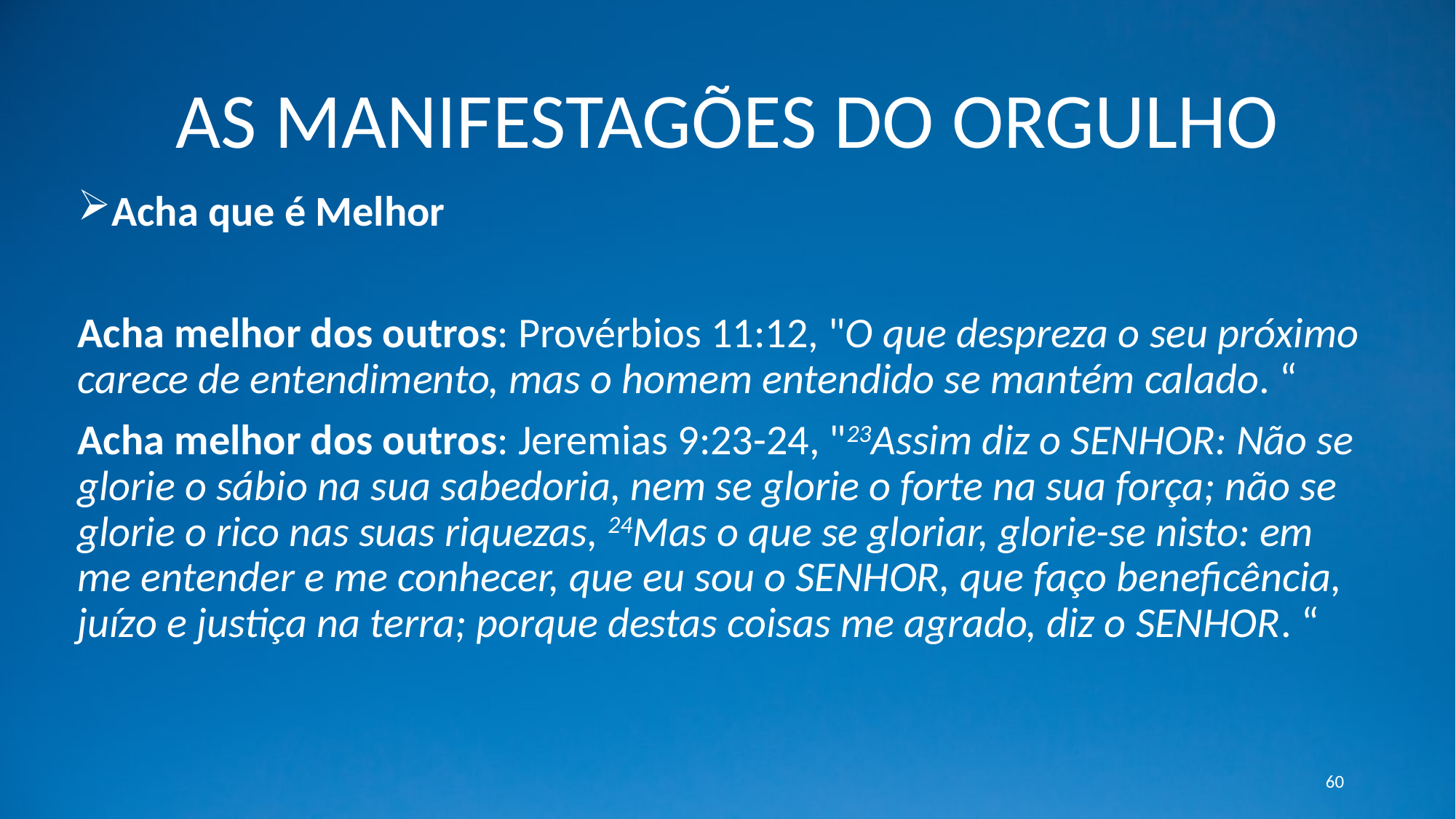

# AS MANIFESTAGÕES DO ORGULHO
Acha que é Melhor

Acha melhor dos outros: Provérbios 11:12, "O que despreza o seu próximo carece de entendimento, mas o homem entendido se mantém calado. “
Acha melhor dos outros: Jeremias 9:23-24, "23Assim diz o SENHOR: Não se glorie o sábio na sua sabedoria, nem se glorie o forte na sua força; não se glorie o rico nas suas riquezas, 24Mas o que se gloriar, glorie-se nisto: em me entender e me conhecer, que eu sou o SENHOR, que faço beneficência, juízo e justiça na terra; porque destas coisas me agrado, diz o SENHOR. “

60